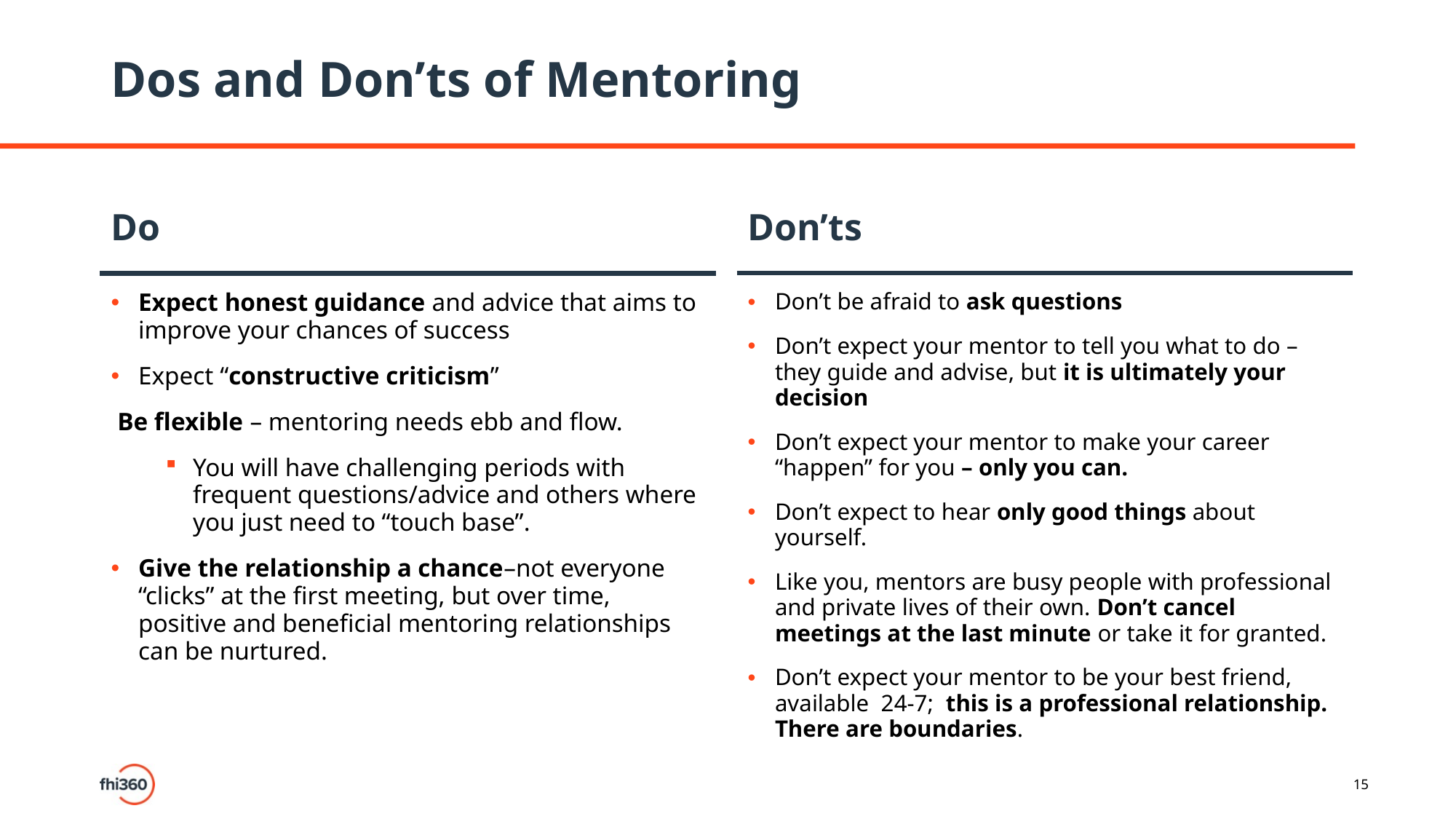

# Dos and Don’ts of Mentoring
Do
Don’ts
Expect honest guidance and advice that aims to improve your chances of success
Expect “constructive criticism”
 Be flexible – mentoring needs ebb and flow.
You will have challenging periods with frequent questions/advice and others where you just need to “touch base”.
Give the relationship a chance–not everyone “clicks” at the first meeting, but over time, positive and beneficial mentoring relationships can be nurtured.
Don’t be afraid to ask questions
Don’t expect your mentor to tell you what to do – they guide and advise, but it is ultimately your decision
Don’t expect your mentor to make your career “happen” for you – only you can.
Don’t expect to hear only good things about yourself.
Like you, mentors are busy people with professional and private lives of their own. Don’t cancel meetings at the last minute or take it for granted.
Don’t expect your mentor to be your best friend, available  24-7;  this is a professional relationship. There are boundaries.